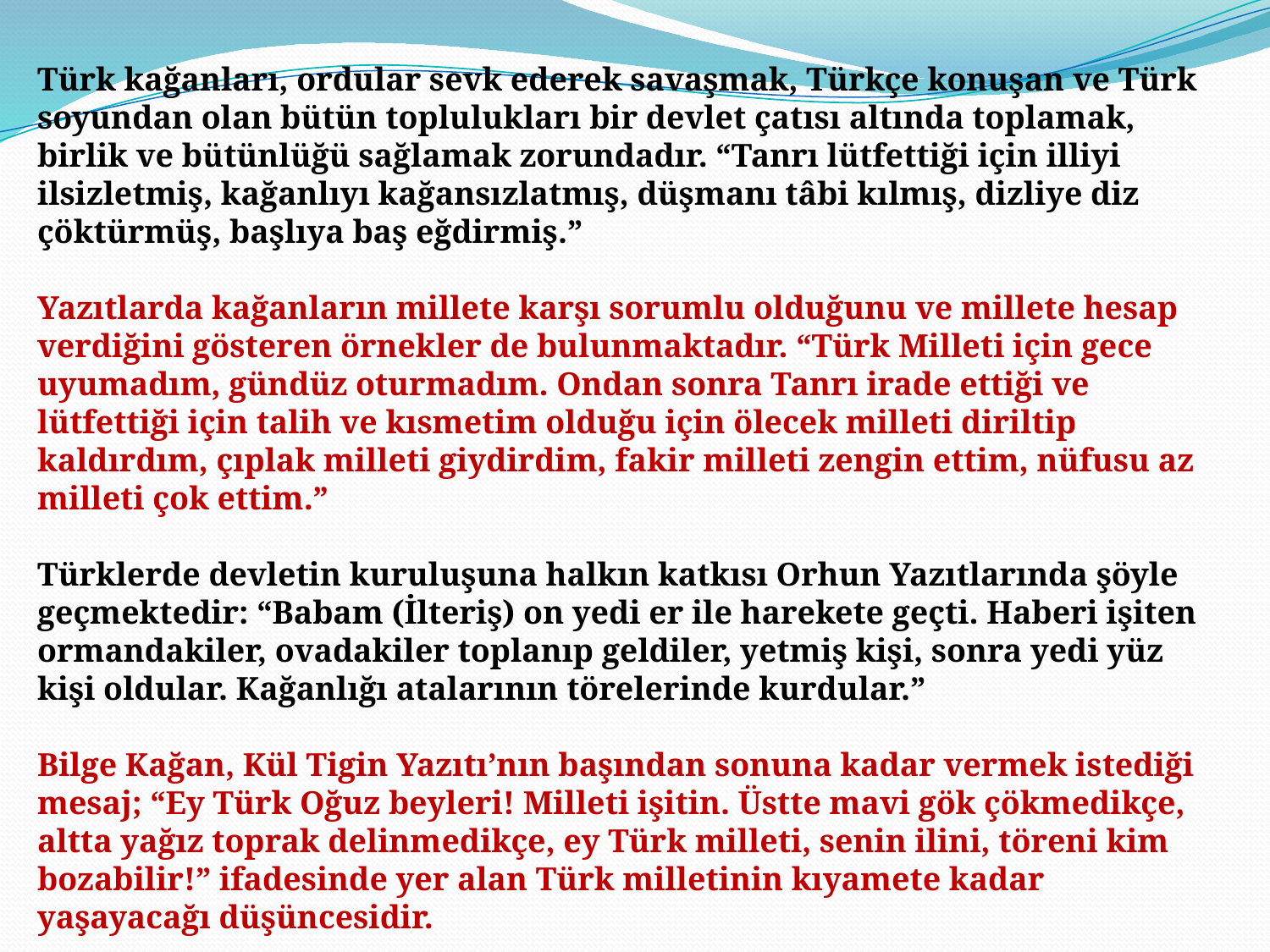

Türk kağanları, ordular sevk ederek savaşmak, Türkçe konuşan ve Türk soyundan olan bütün toplulukları bir devlet çatısı altında toplamak, birlik ve bütünlüğü sağlamak zorundadır. “Tanrı lütfettiği için illiyi ilsizletmiş, kağanlıyı kağansızlatmış, düşmanı tâbi kılmış, dizliye diz çöktürmüş, başlıya baş eğdirmiş.”

Yazıtlarda kağanların millete karşı sorumlu olduğunu ve millete hesap verdiğini gösteren örnekler de bulunmaktadır. “Türk Milleti için gece uyumadım, gündüz oturmadım. Ondan sonra Tanrı irade ettiği ve lütfettiği için talih ve kısmetim olduğu için ölecek milleti diriltip kaldırdım, çıplak milleti giydirdim, fakir milleti zengin ettim, nüfusu az milleti çok ettim.”

Türklerde devletin kuruluşuna halkın katkısı Orhun Yazıtlarında şöyle geçmektedir: “Babam (İlteriş) on yedi er ile harekete geçti. Haberi işiten ormandakiler, ovadakiler toplanıp geldiler, yetmiş kişi, sonra yedi yüz kişi oldular. Kağanlığı atalarının törelerinde kurdular.”

Bilge Kağan, Kül Tigin Yazıtı’nın başından sonuna kadar vermek istediği mesaj; “Ey Türk Oğuz beyleri! Milleti işitin. Üstte mavi gök çökmedikçe, altta yağız toprak delinmedikçe, ey Türk milleti, senin ilini, töreni kim bozabilir!” ifadesinde yer alan Türk milletinin kıyamete kadar yaşayacağı düşüncesidir.